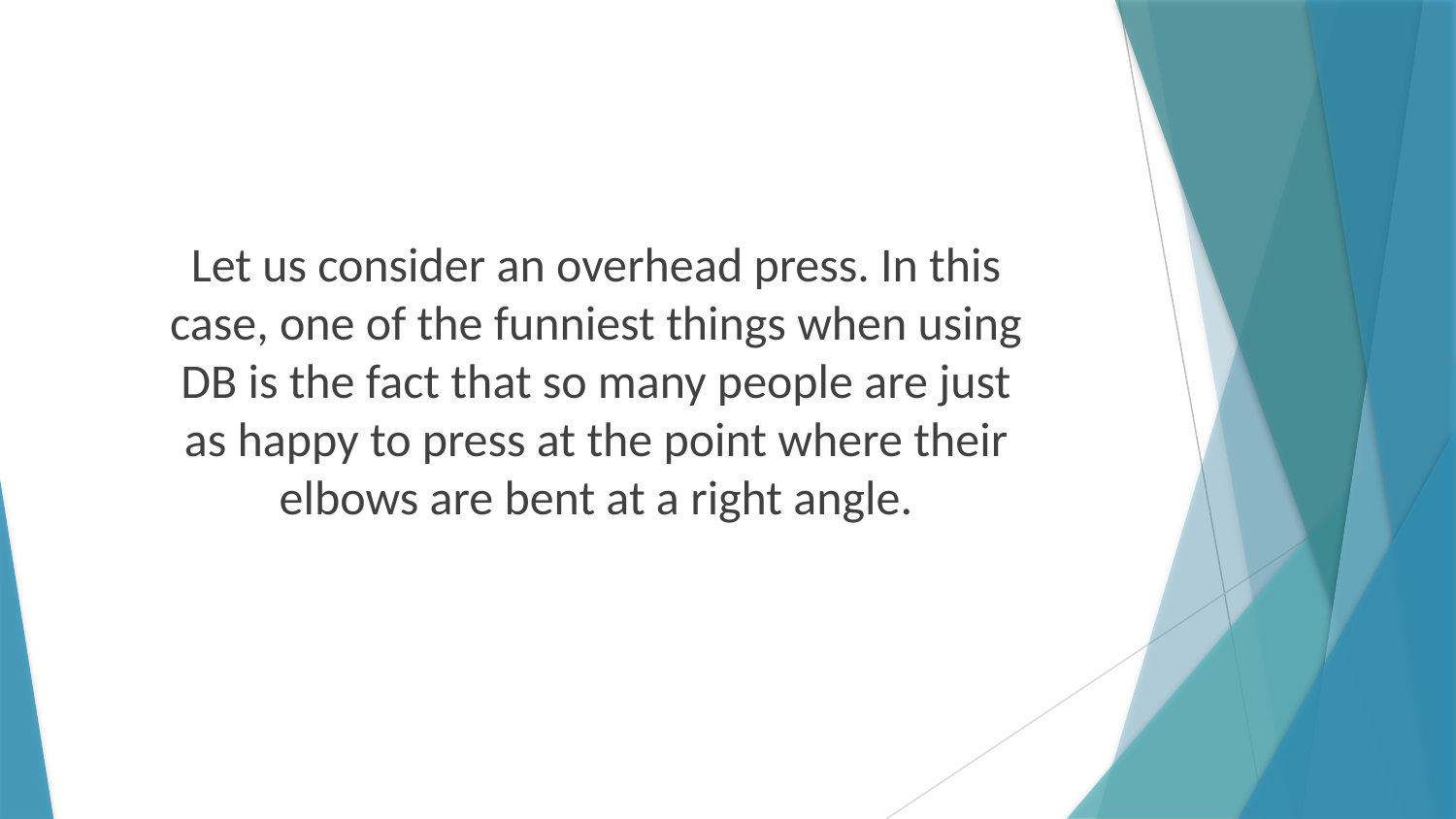

Let us consider an overhead press. In this case, one of the funniest things when using DB is the fact that so many people are just as happy to press at the point where their elbows are bent at a right angle.